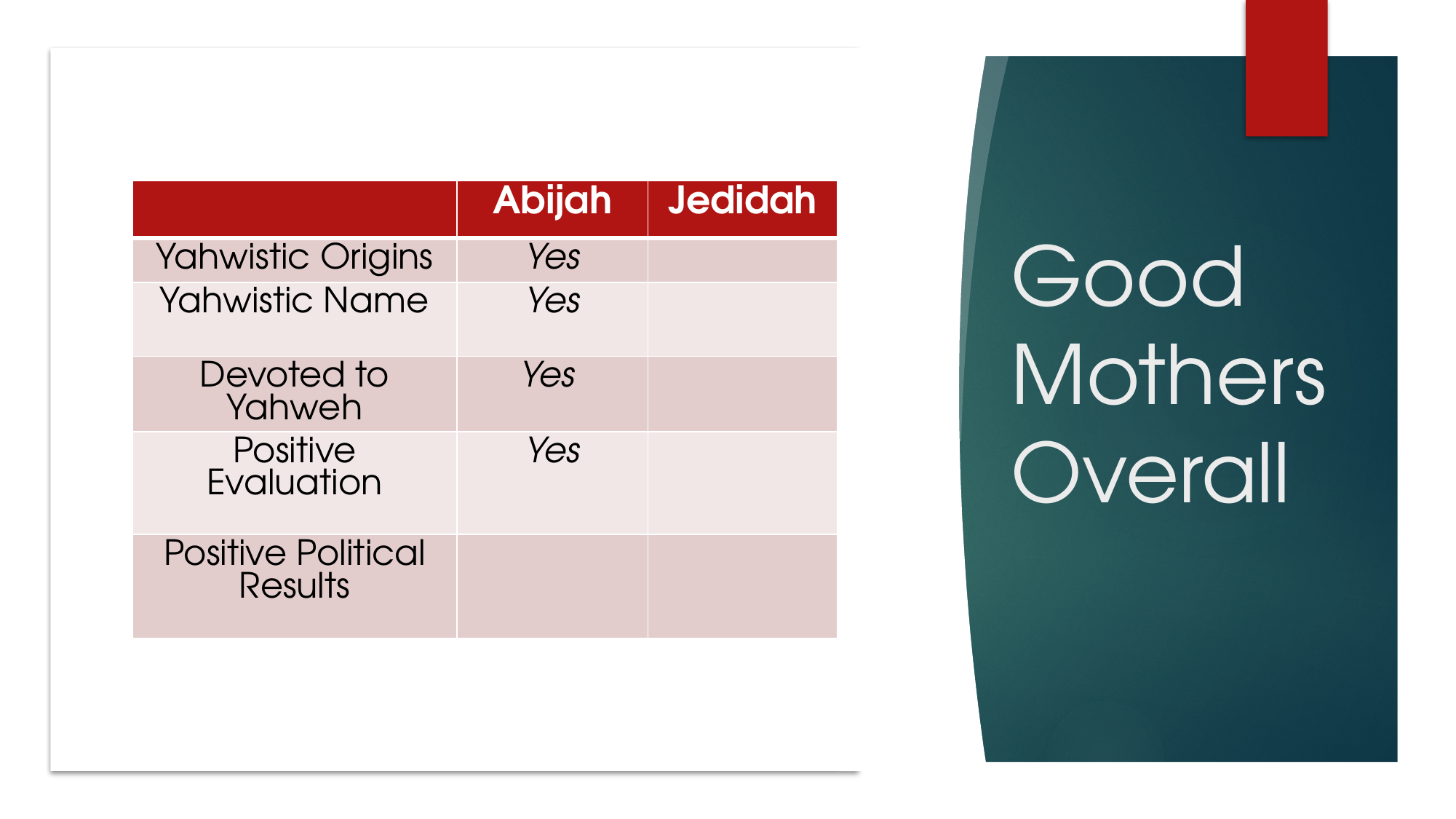

# Good Mothers Overall
|  | Abijah | Jedidah |
| --- | --- | --- |
| Yahwistic Origins | Yes |  |
| Yahwistic Name | Yes |  |
| Devoted to Yahweh | Yes |  |
| Positive Evaluation | Yes |  |
| Positive Political Results |  |  |